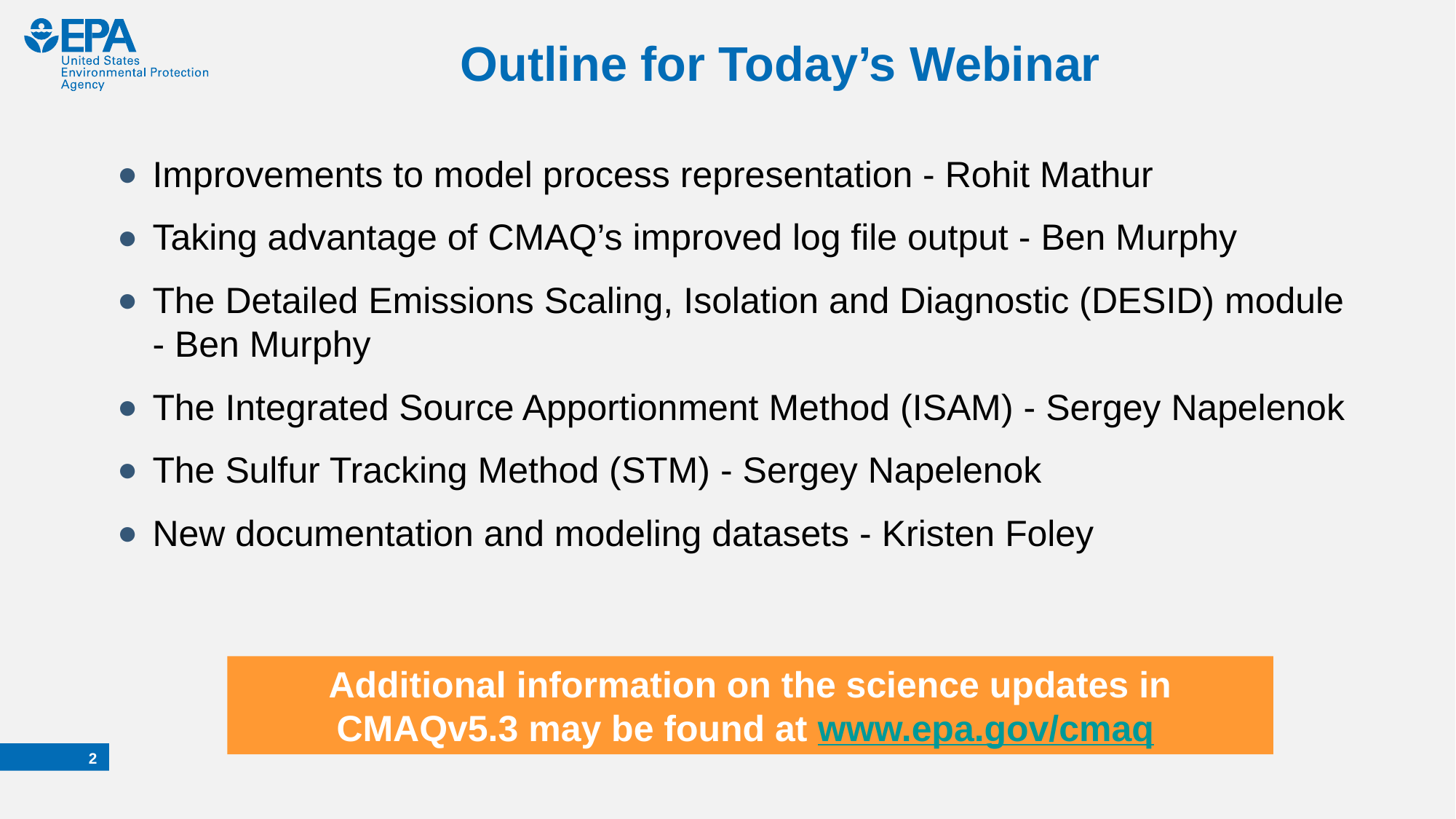

# Outline for Today’s Webinar
Improvements to model process representation - Rohit Mathur
Taking advantage of CMAQ’s improved log file output - Ben Murphy
The Detailed Emissions Scaling, Isolation and Diagnostic (DESID) module - Ben Murphy
The Integrated Source Apportionment Method (ISAM) - Sergey Napelenok
The Sulfur Tracking Method (STM) - Sergey Napelenok
New documentation and modeling datasets - Kristen Foley

Additional information on the science updates in CMAQv5.3 may be found at www.epa.gov/cmaq
2